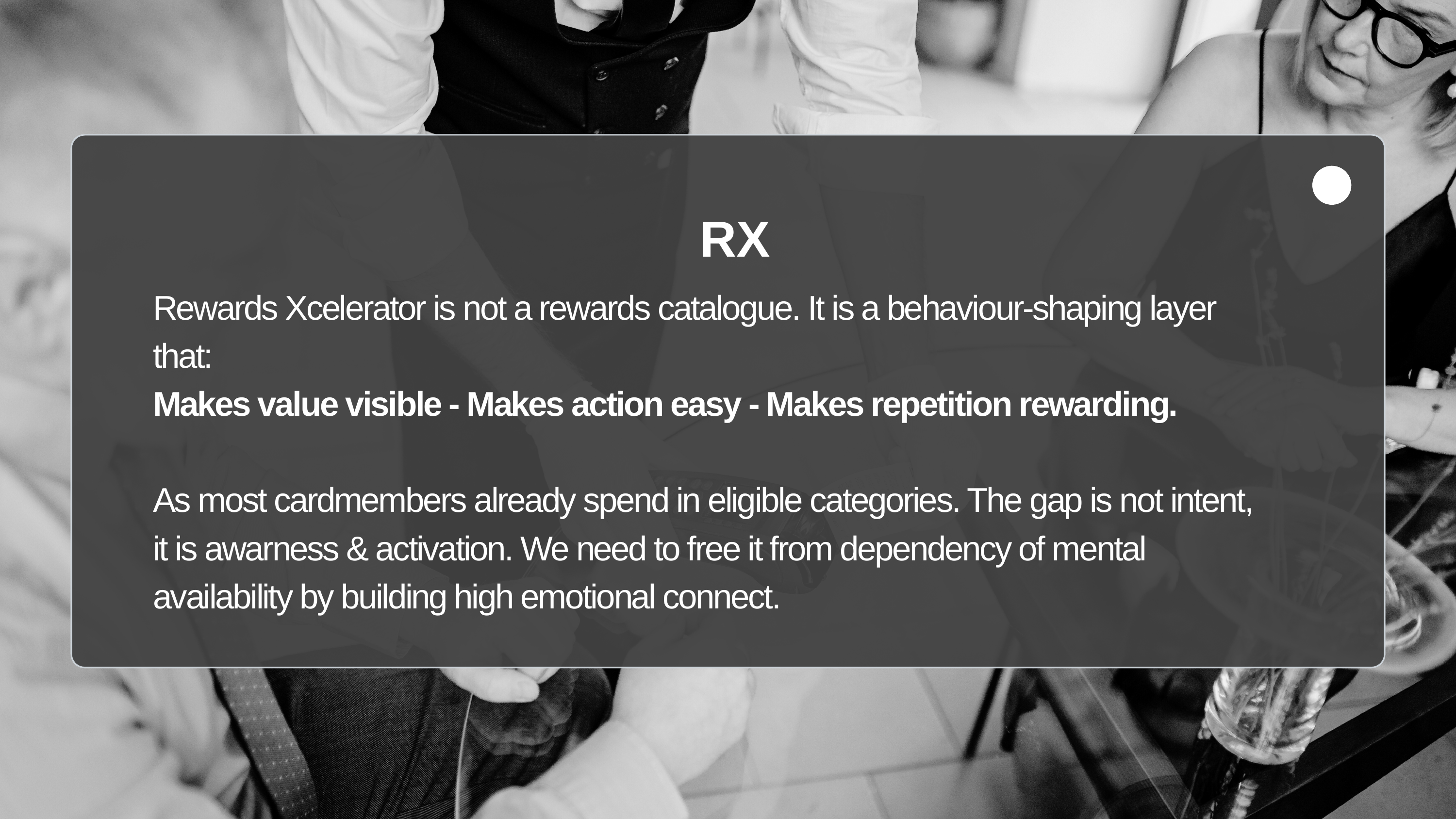

RX

Rewards Xcelerator is not a rewards catalogue. It is a behaviour-shaping layer that:
Makes value visible - Makes action easy - Makes repetition rewarding.

As most cardmembers already spend in eligible categories. The gap is not intent, it is awarness & activation. We need to free it from dependency of mental availability by building high emotional connect.